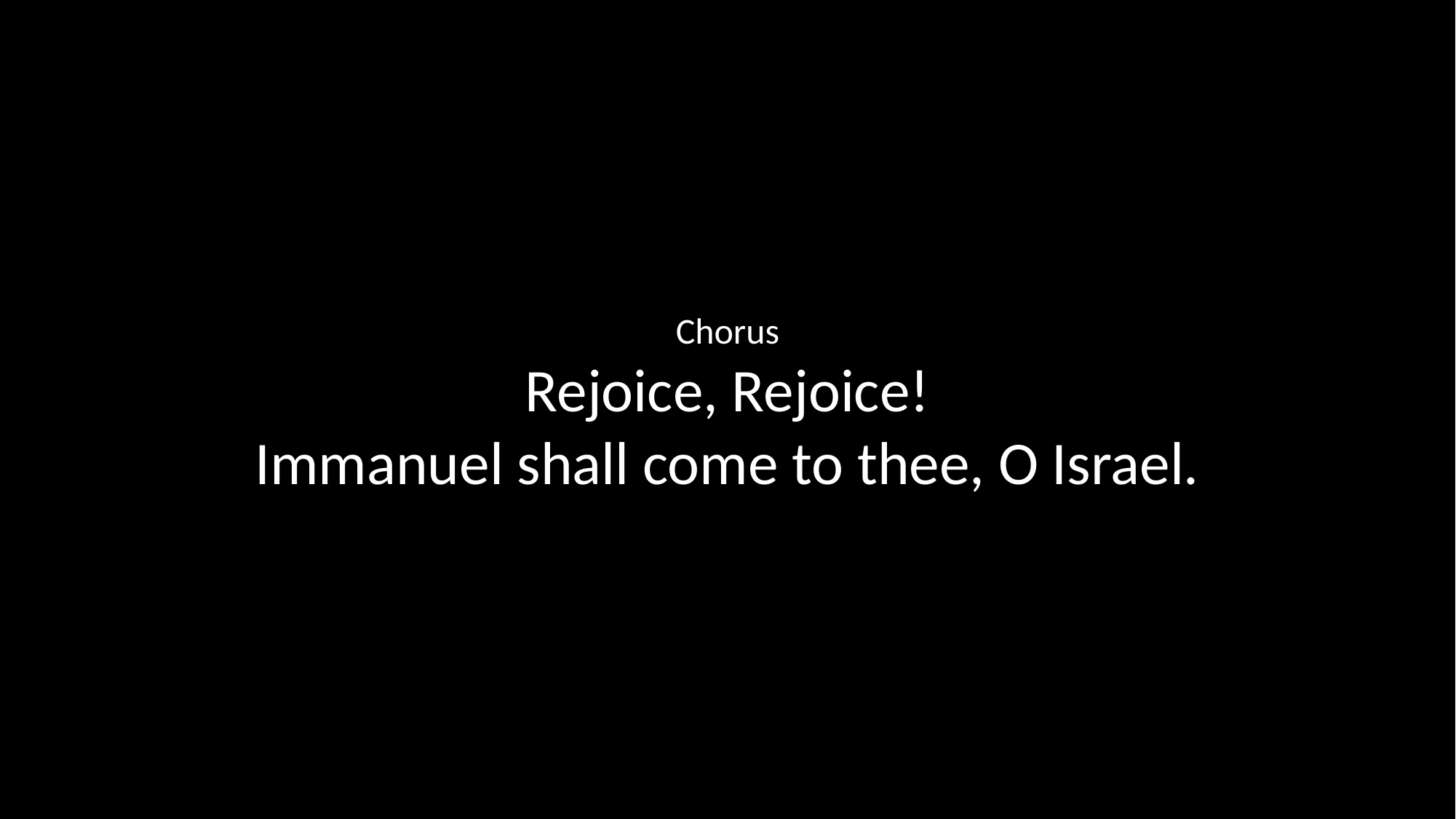

Chorus
Rejoice, Rejoice!
Immanuel shall come to thee, O Israel.